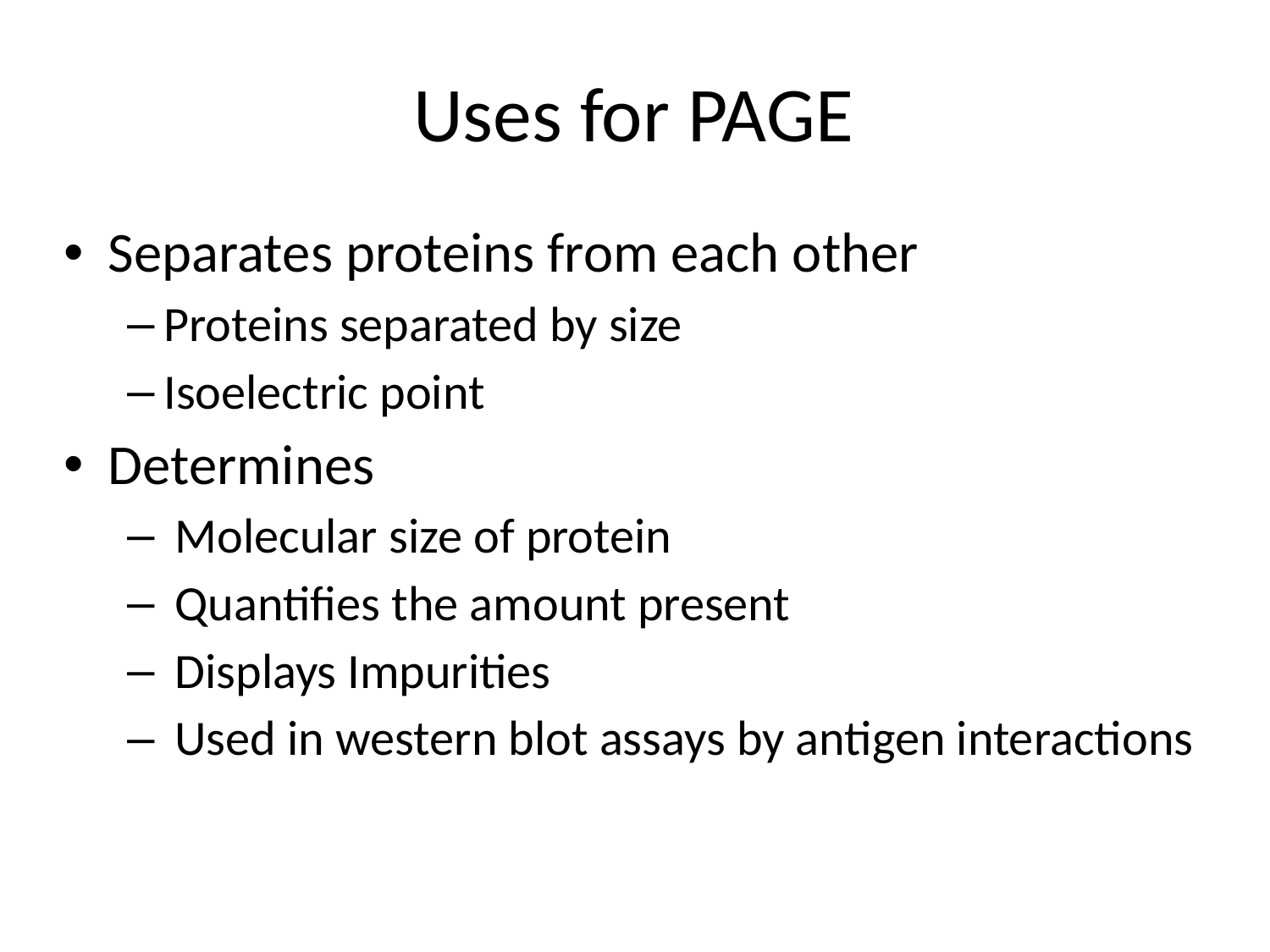

# Uses for PAGE
Separates proteins from each other
Proteins separated by size
Isoelectric point
Determines
 Molecular size of protein
 Quantifies the amount present
 Displays Impurities
 Used in western blot assays by antigen interactions